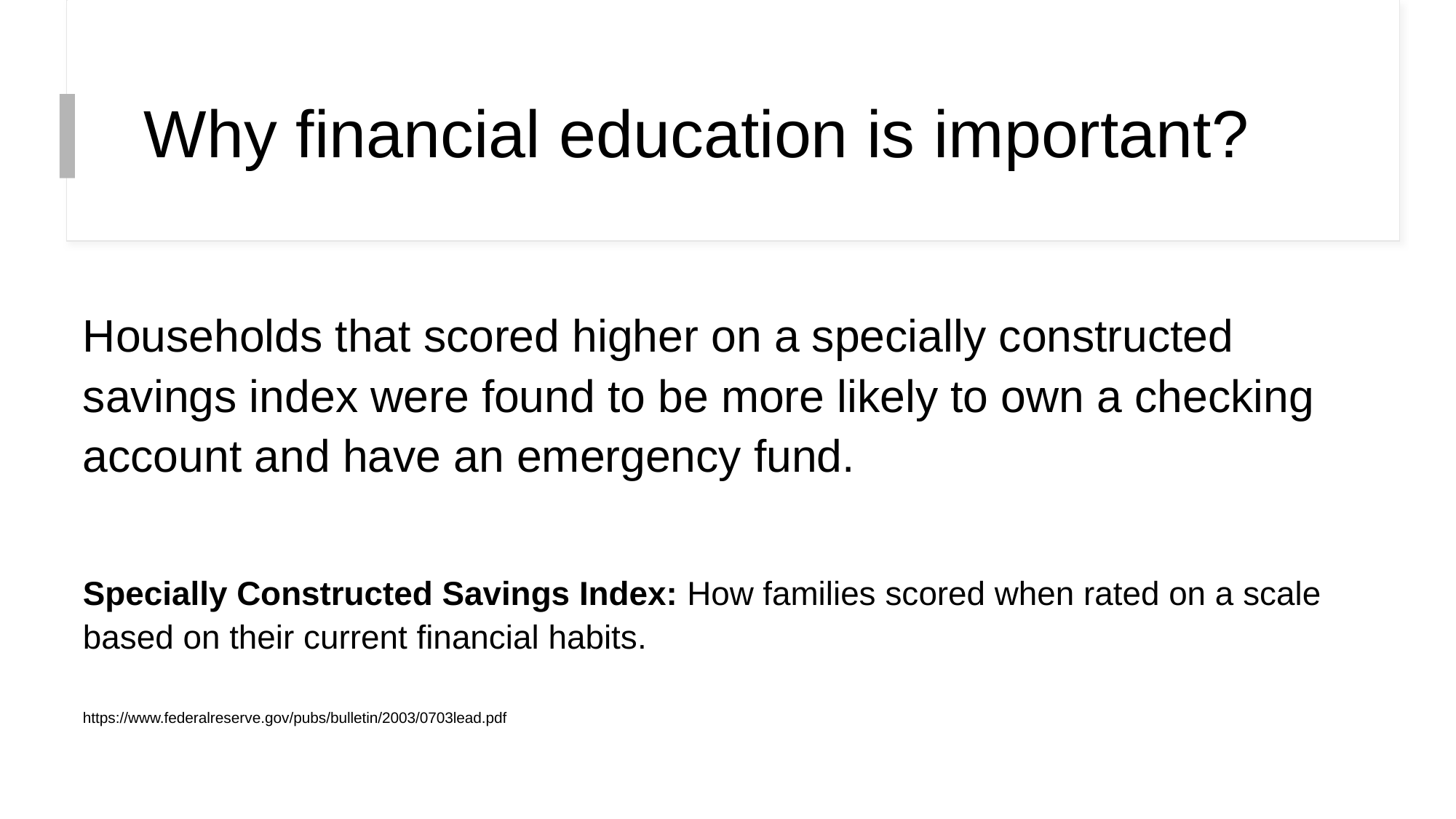

# Why financial education is important?
Households that scored higher on a specially constructed savings index were found to be more likely to own a checking account and have an emergency fund.

Specially Constructed Savings Index: How families scored when rated on a scale based on their current financial habits.

https://www.federalreserve.gov/pubs/bulletin/2003/0703lead.pdf